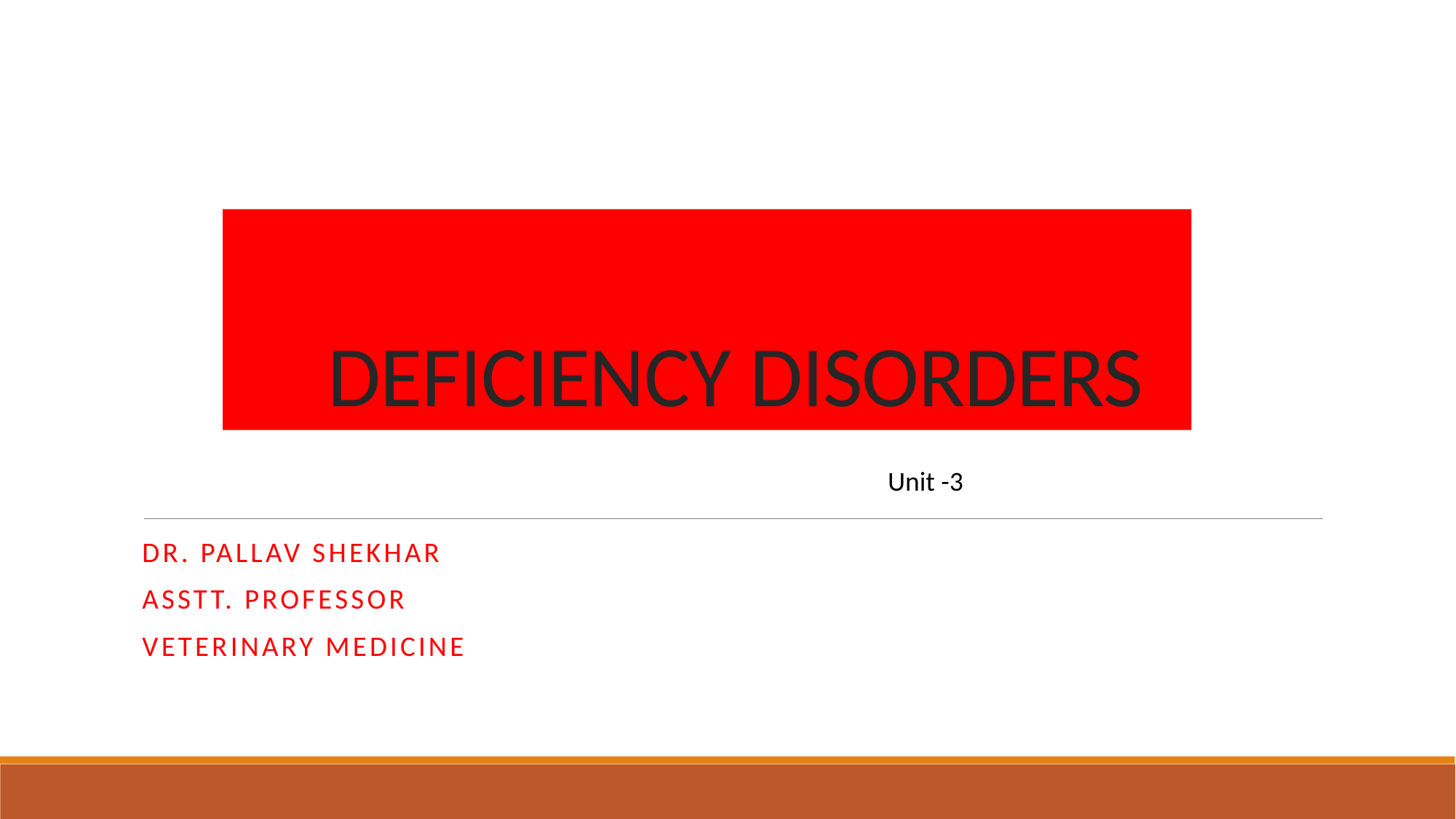

# DEFICIENCY DISORDERS
Unit -3
Dr. Pallav Shekhar
Asstt. Professor
Veterinary Medicine